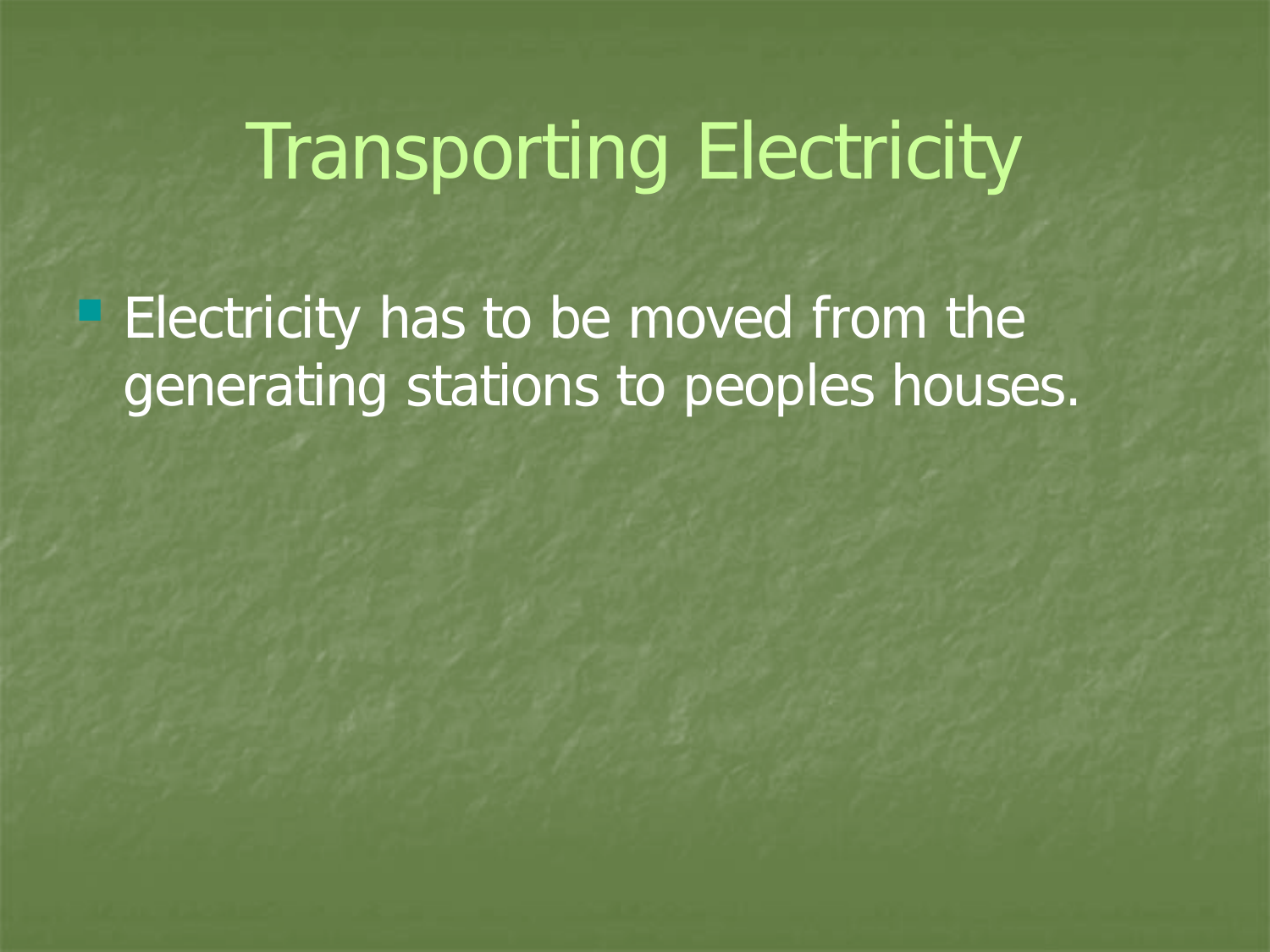

# Transporting Electricity
Electricity has to be moved from the generating stations to peoples houses.